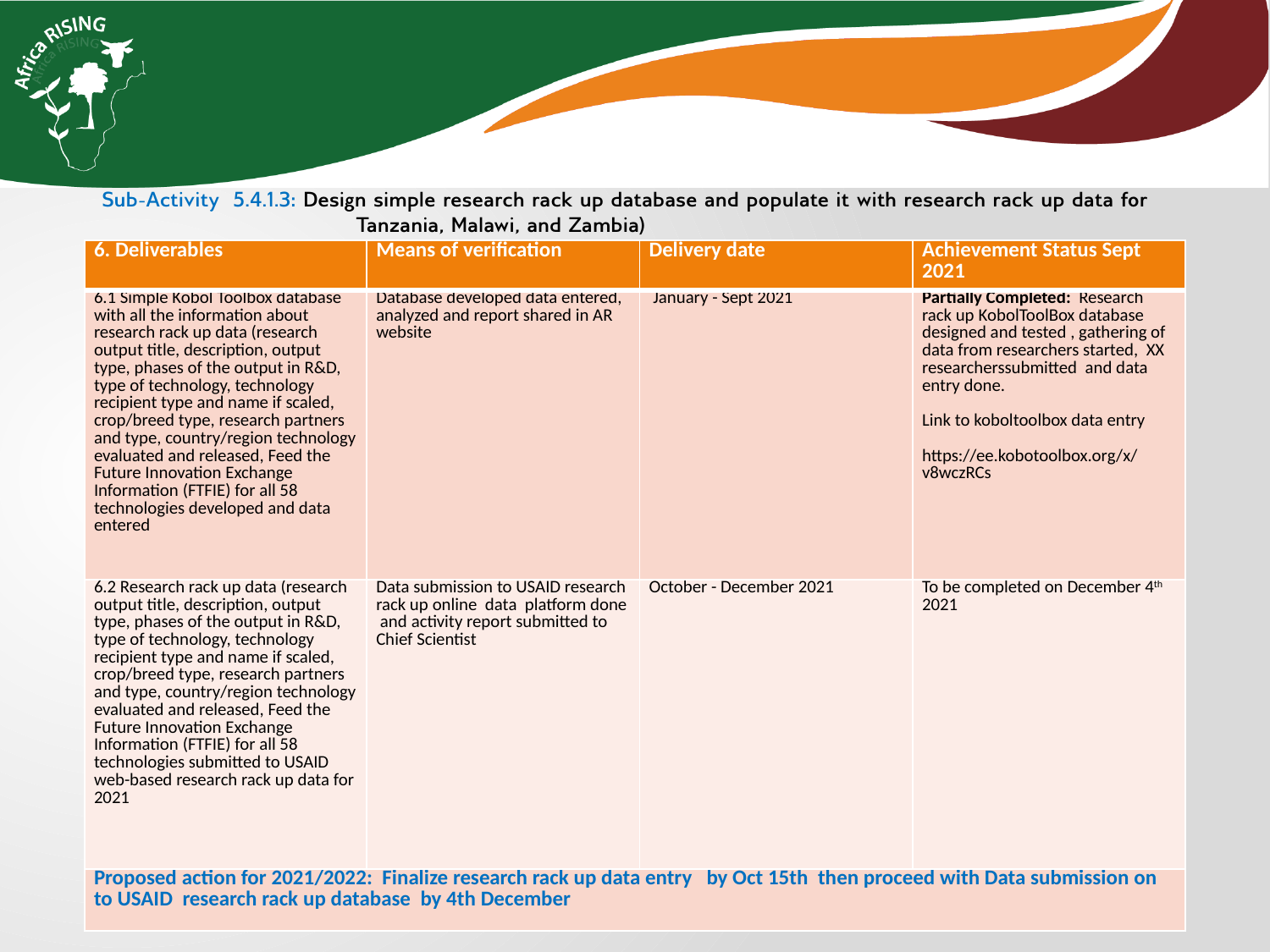

Sub-Activity  5.4.1.3: Design simple research rack up database and populate it with research rack up data for  		Tanzania, Malawi, and Zambia)
| 6. Deliverables | Means of verification | Delivery date | Achievement Status Sept 2021 |
| --- | --- | --- | --- |
| 6.1 Simple Kobol Toolbox database with all the information about research rack up data (research output title, description, output type, phases of the output in R&D, type of technology, technology recipient type and name if scaled, crop/breed type, research partners and type, country/region technology evaluated and released, Feed the Future Innovation Exchange Information (FTFIE) for all 58 technologies developed and data entered | Database developed data entered, analyzed and report shared in AR website | January - Sept 2021 | Partially Completed: Research rack up KobolToolBox database designed and tested , gathering of data from researchers started, XX researcherssubmitted and data entry done. Link to koboltoolbox data entry https://ee.kobotoolbox.org/x/v8wczRCs |
| 6.2 Research rack up data (research output title, description, output type, phases of the output in R&D, type of technology, technology recipient type and name if scaled, crop/breed type, research partners and type, country/region technology evaluated and released, Feed the Future Innovation Exchange Information (FTFIE) for all 58 technologies submitted to USAID web-based research rack up data for 2021 | Data submission to USAID research rack up online data platform done and activity report submitted to Chief Scientist | October - December 2021 | To be completed on December 4th 2021 |
| Proposed action for 2021/2022: Finalize research rack up data entry by Oct 15th then proceed with Data submission on to USAID research rack up database by 4th December |  |  |  |